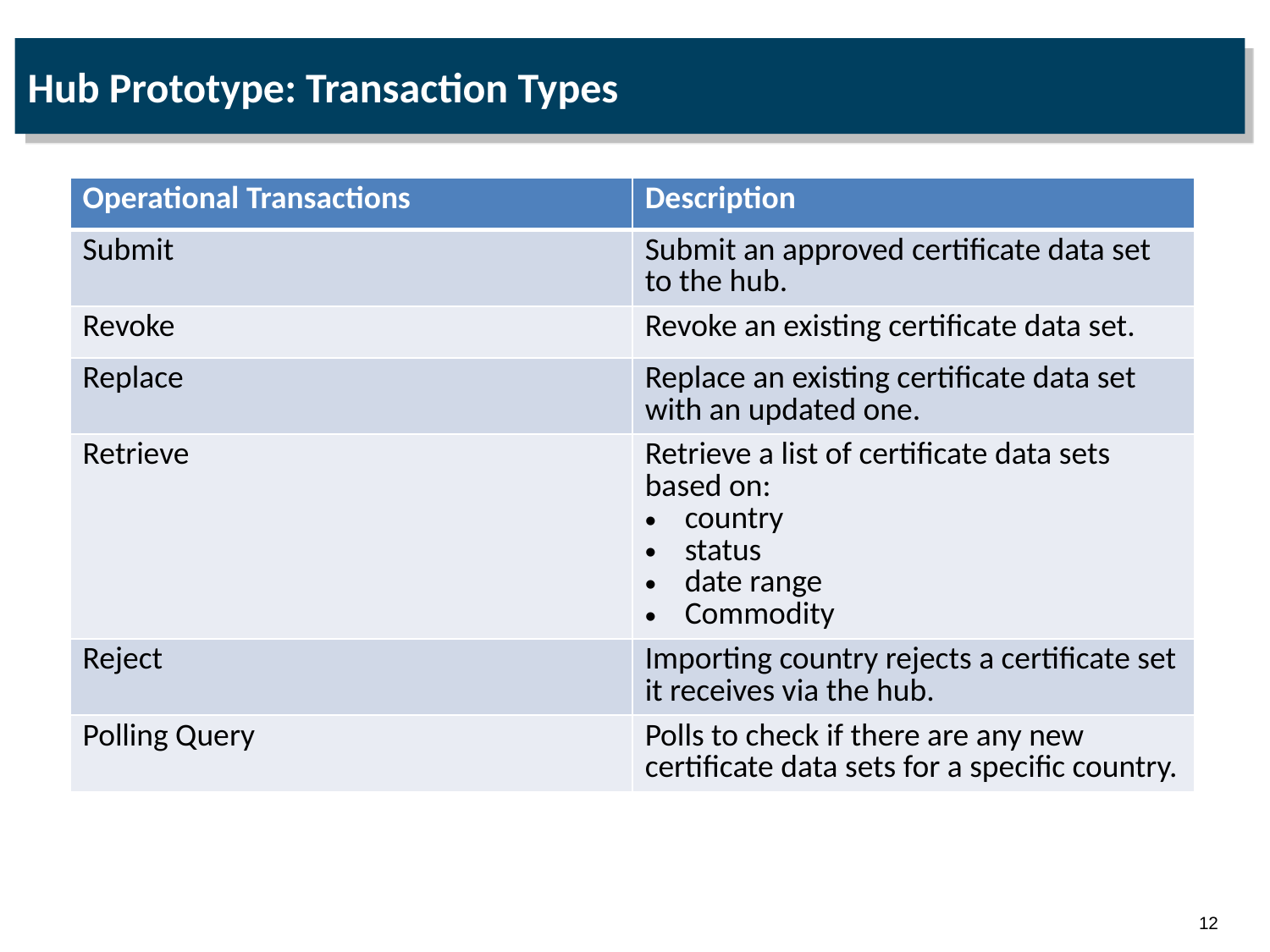

# Hub Prototype: Transaction Types
| Operational Transactions | Description |
| --- | --- |
| Submit | Submit an approved certificate data set to the hub. |
| Revoke | Revoke an existing certificate data set. |
| Replace | Replace an existing certificate data set with an updated one. |
| Retrieve | Retrieve a list of certificate data sets based on: country status date range Commodity |
| Reject | Importing country rejects a certificate set it receives via the hub. |
| Polling Query | Polls to check if there are any new certificate data sets for a specific country. |